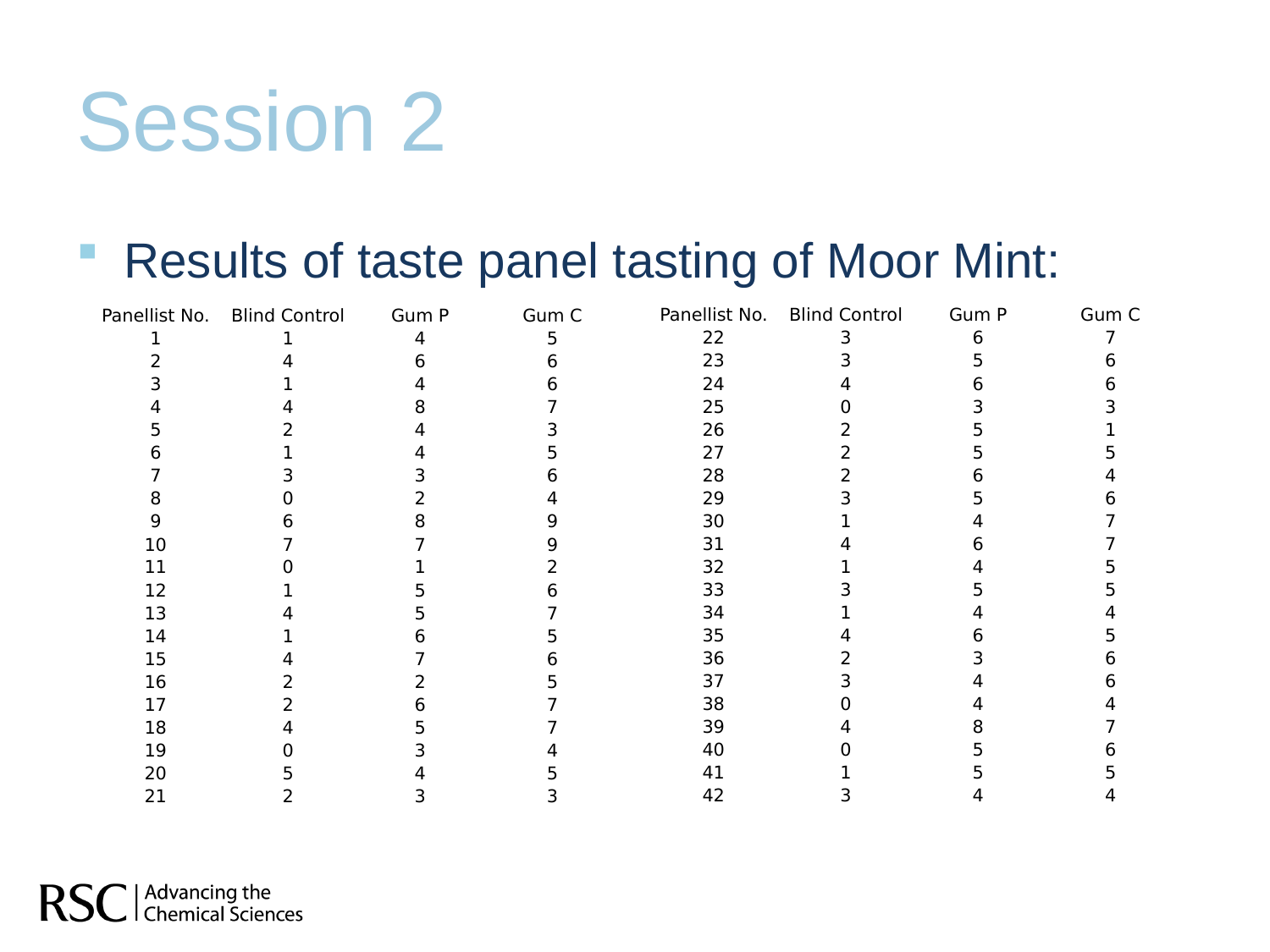

# Session 2
Results of taste panel tasting of Moor Mint:

| Panellist No. | Blind Control | Gum P | Gum C |
| --- | --- | --- | --- |
| 1 | 1 | 4 | 5 |
| 2 | 4 | 6 | 6 |
| 3 | 1 | 4 | 6 |
| 4 | 4 | 8 | 7 |
| 5 | 2 | 4 | 3 |
| 6 | 1 | 4 | 5 |
| 7 | 3 | 3 | 6 |
| 8 | 0 | 2 | 4 |
| 9 | 6 | 8 | 9 |
| 10 | 7 | 7 | 9 |
| 11 | 0 | 1 | 2 |
| 12 | 1 | 5 | 6 |
| 13 | 4 | 5 | 7 |
| 14 | 1 | 6 | 5 |
| 15 | 4 | 7 | 6 |
| 16 | 2 | 2 | 5 |
| 17 | 2 | 6 | 7 |
| 18 | 4 | 5 | 7 |
| 19 | 0 | 3 | 4 |
| 20 | 5 | 4 | 5 |
| 21 | 2 | 3 | 3 |
| Panellist No. | Blind Control | Gum P | Gum C |
| --- | --- | --- | --- |
| 22 | 3 | 6 | 7 |
| 23 | 3 | 5 | 6 |
| 24 | 4 | 6 | 6 |
| 25 | 0 | 3 | 3 |
| 26 | 2 | 5 | 1 |
| 27 | 2 | 5 | 5 |
| 28 | 2 | 6 | 4 |
| 29 | 3 | 5 | 6 |
| 30 | 1 | 4 | 7 |
| 31 | 4 | 6 | 7 |
| 32 | 1 | 4 | 5 |
| 33 | 3 | 5 | 5 |
| 34 | 1 | 4 | 4 |
| 35 | 4 | 6 | 5 |
| 36 | 2 | 3 | 6 |
| 37 | 3 | 4 | 6 |
| 38 | 0 | 4 | 4 |
| 39 | 4 | 8 | 7 |
| 40 | 0 | 5 | 6 |
| 41 | 1 | 5 | 5 |
| 42 | 3 | 4 | 4 |